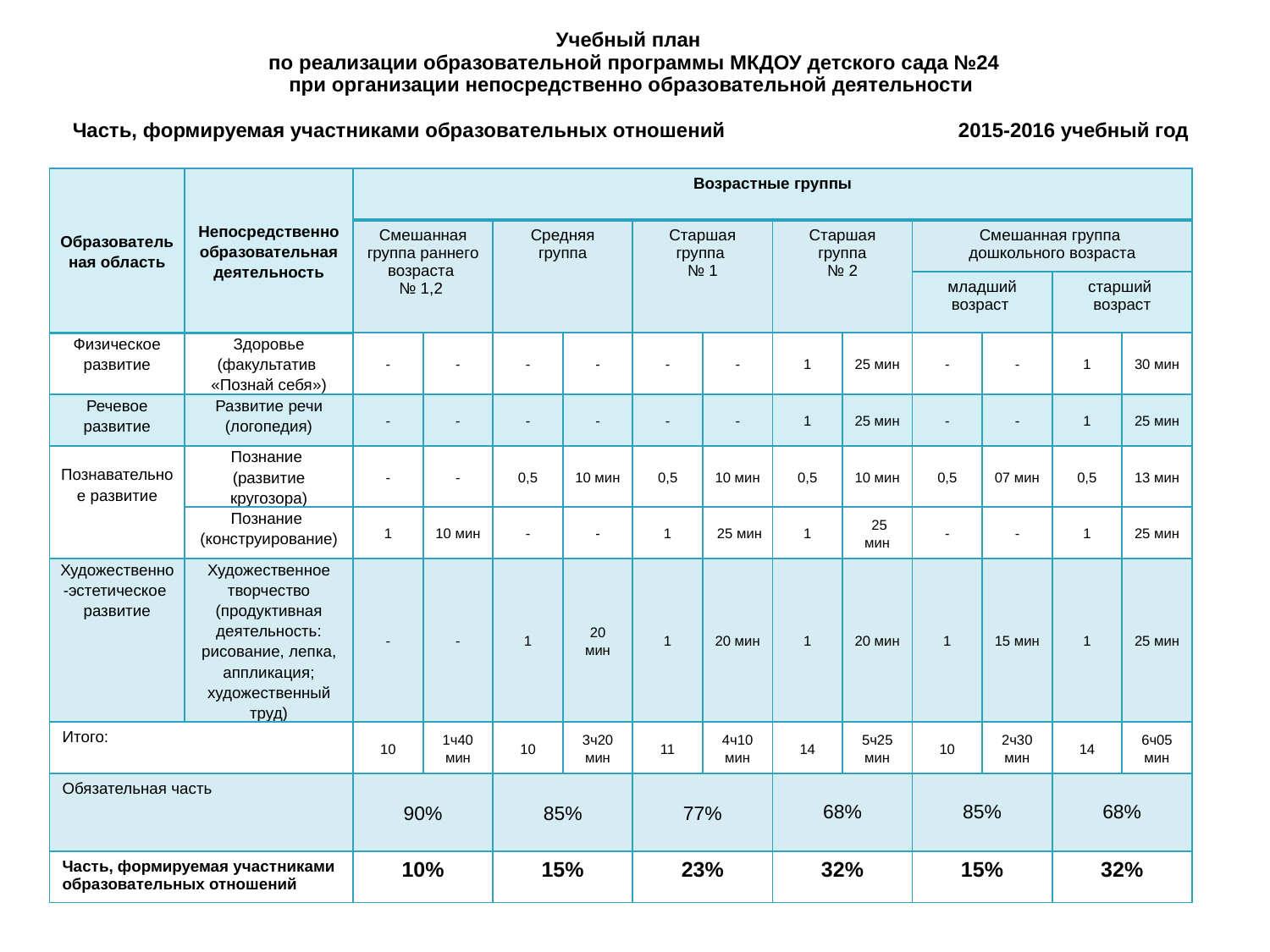

# Учебный план по реализации образовательной программы МКДОУ детского сада №24 при организации непосредственно образовательной деятельности Часть, формируемая участниками образовательных отношений                                         2015-2016 учебный год
| Образовательная область | Непосредственно образовательная деятельность | Возрастные группы |  |  |  |  |  |  |  |  |  |  |  |
| --- | --- | --- | --- | --- | --- | --- | --- | --- | --- | --- | --- | --- | --- |
|  |  | Смешанная группа раннего возраста № 1,2 |  | Средняя группа |  | Старшая группа № 1 |  | Старшая группа № 2 |  | Смешанная группа дошкольного возраста |  |  |  |
|  |  |  |  |  |  |  |  |  |  | младший возраст |  | старший возраст |  |
| Физическое развитие | Здоровье (факультатив «Познай себя») | - | - | - | - | - | - | 1 | 25 мин | - | - | 1 | 30 мин |
| Речевое развитие | Развитие речи (логопедия) | - | - | - | - | - | - | 1 | 25 мин | - | - | 1 | 25 мин |
| Познавательное развитие | Познание (развитие кругозора) | - | - | 0,5 | 10 мин | 0,5 | 10 мин | 0,5 | 10 мин | 0,5 | 07 мин | 0,5 | 13 мин |
|  | Познание (конструирование) | 1 | 10 мин | - | - | 1 | 25 мин | 1 | 25 мин | - | - | 1 | 25 мин |
| Художественно-эстетическое развитие | Художественное творчество (продуктивная деятельность: рисование, лепка, аппликация; художественный труд) | - | - | 1 | 20 мин | 1 | 20 мин | 1 | 20 мин | 1 | 15 мин | 1 | 25 мин |
| Итого: |  | 10 | 1ч40 мин | 10 | 3ч20 мин | 11 | 4ч10 мин | 14 | 5ч25 мин | 10 | 2ч30 мин | 14 | 6ч05 мин |
| Обязательная часть |  | 90% |  | 85% |  | 77% |  | 68% |  | 85% |  | 68% |  |
| Часть, формируемая участниками образовательных отношений |  | 10% |  | 15% |  | 23% |  | 32% |  | 15% |  | 32% |  |